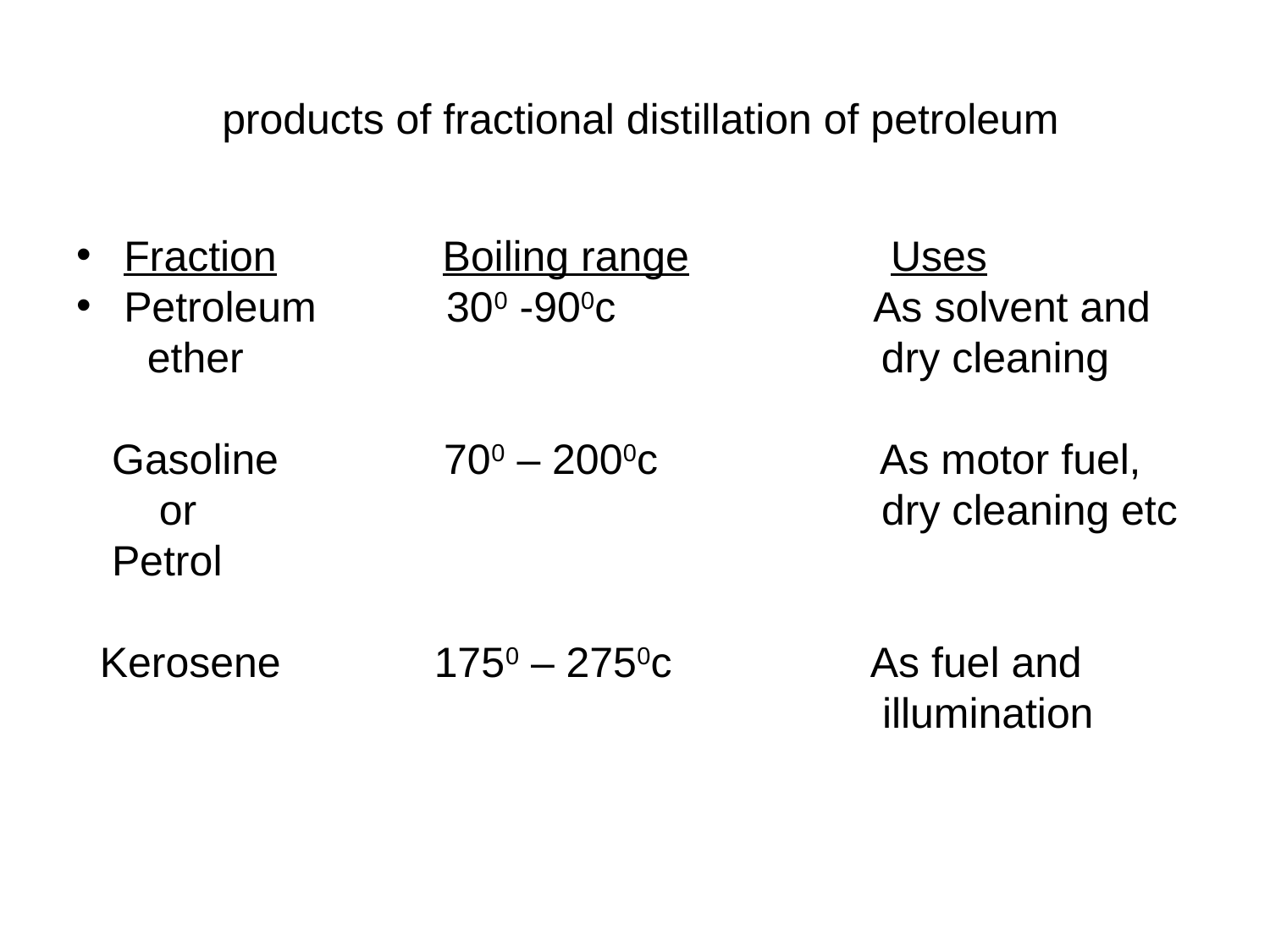

# products of fractional distillation of petroleum
Fraction              Boiling range                 Uses
Petroleum           300 -900c                      As solvent and
      ether                                                      dry cleaning

   Gasoline              700 – 2000c                   As motor fuel,
       or                                                          dry cleaning etc
   Petrol

  Kerosene             1750 – 2750c                 As fuel and
                                                                    illumination